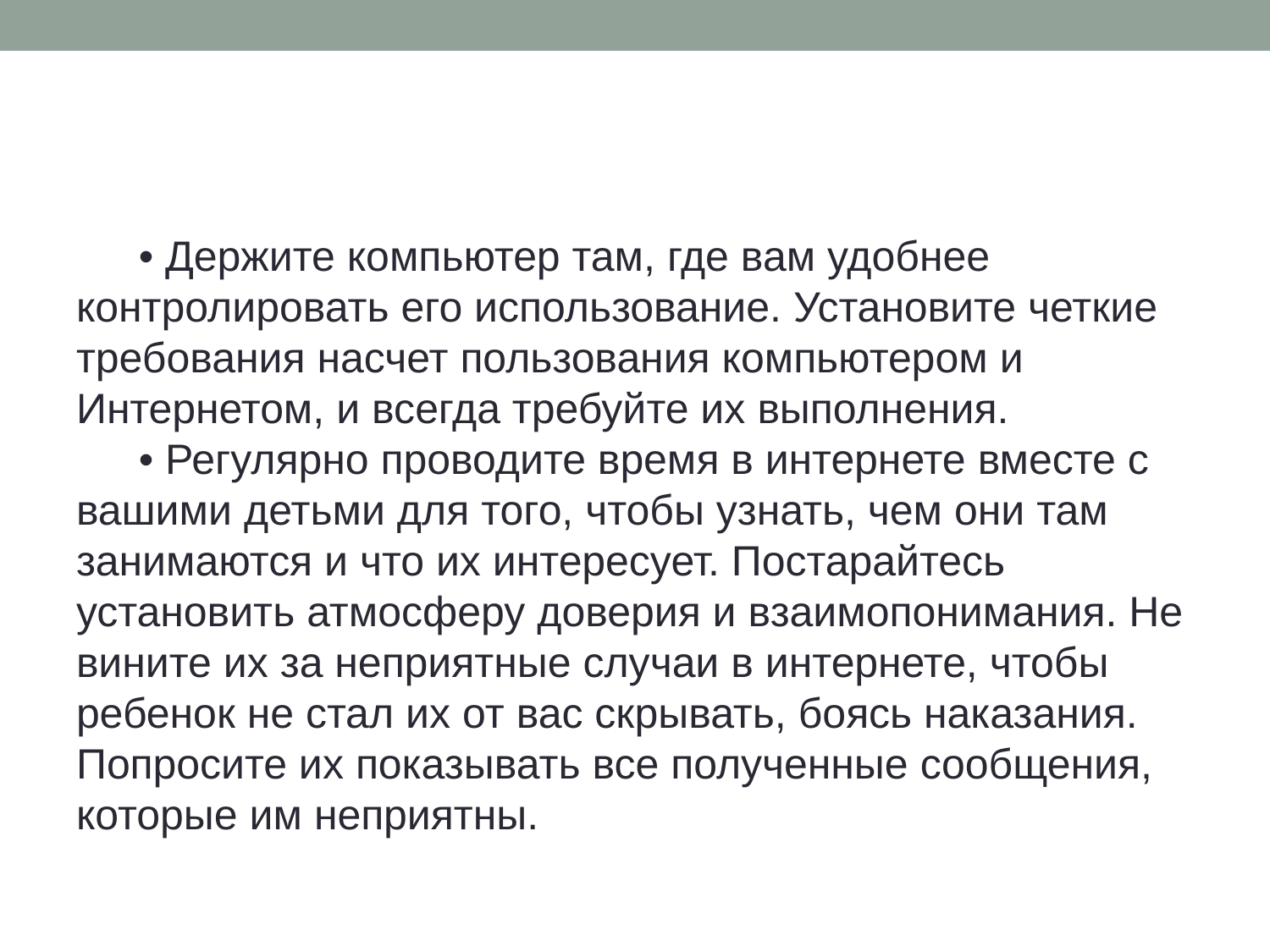

#
• Держите компьютер там, где вам удобнее контролировать его использование. Установите четкие требования насчет пользования компьютером и Интернетом, и всегда требуйте их выполнения.
• Регулярно проводите время в интернете вместе с вашими детьми для того, чтобы узнать, чем они там занимаются и что их интересует. Постарайтесь установить атмосферу доверия и взаимопонимания. Не вините их за неприятные случаи в интернете, чтобы ребенок не стал их от вас скрывать, боясь наказания. Попросите их показывать все полученные сообщения, которые им неприятны.